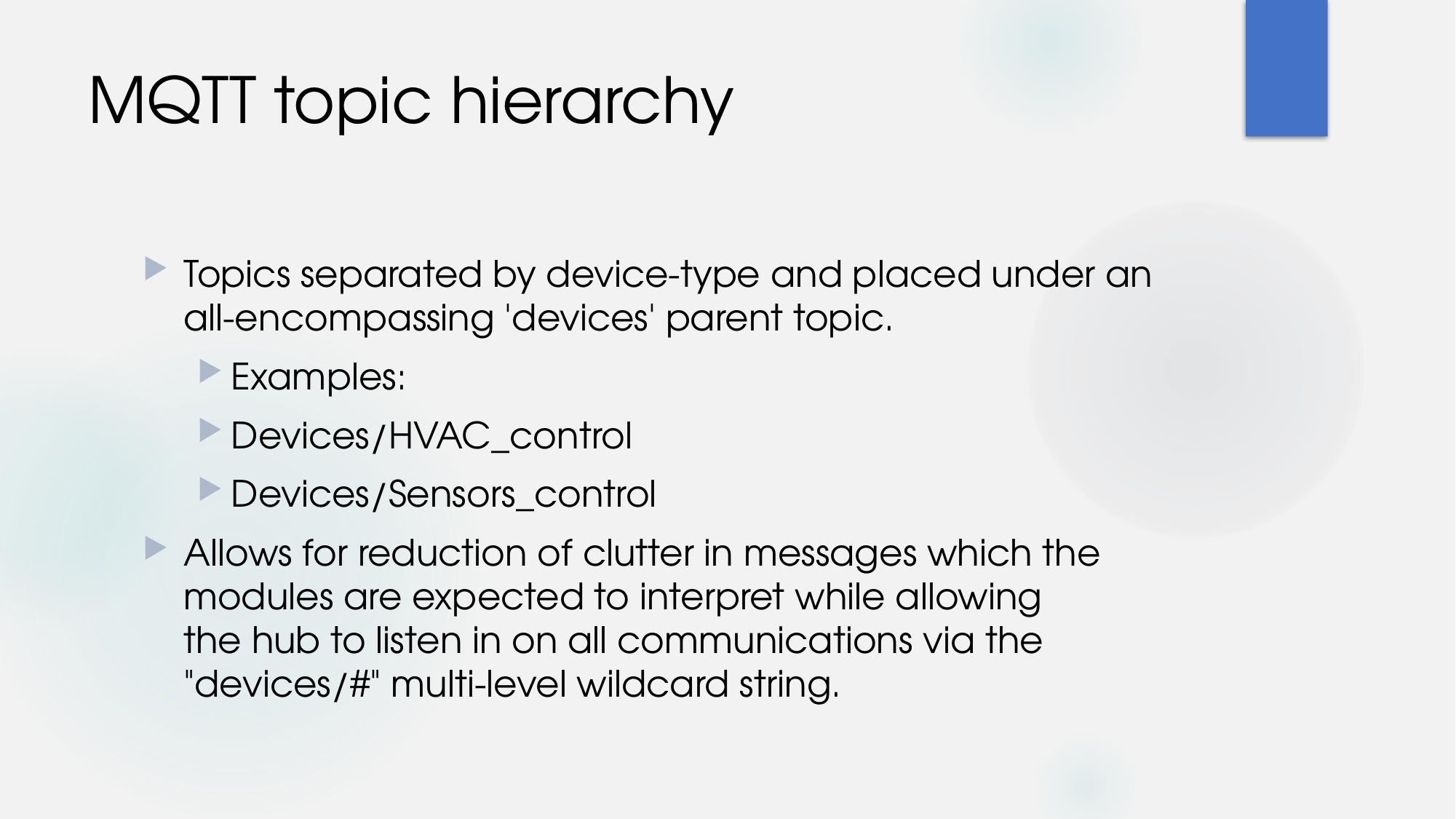

# MQTT topic hierarchy
Topics separated by device-type and placed under an all-encompassing 'devices' parent topic.
Examples:
Devices/HVAC_control
Devices/Sensors_control
Allows for reduction of clutter in messages which the modules are expected to interpret while allowing the hub to listen in on all communications via the "devices/#" multi-level wildcard string.